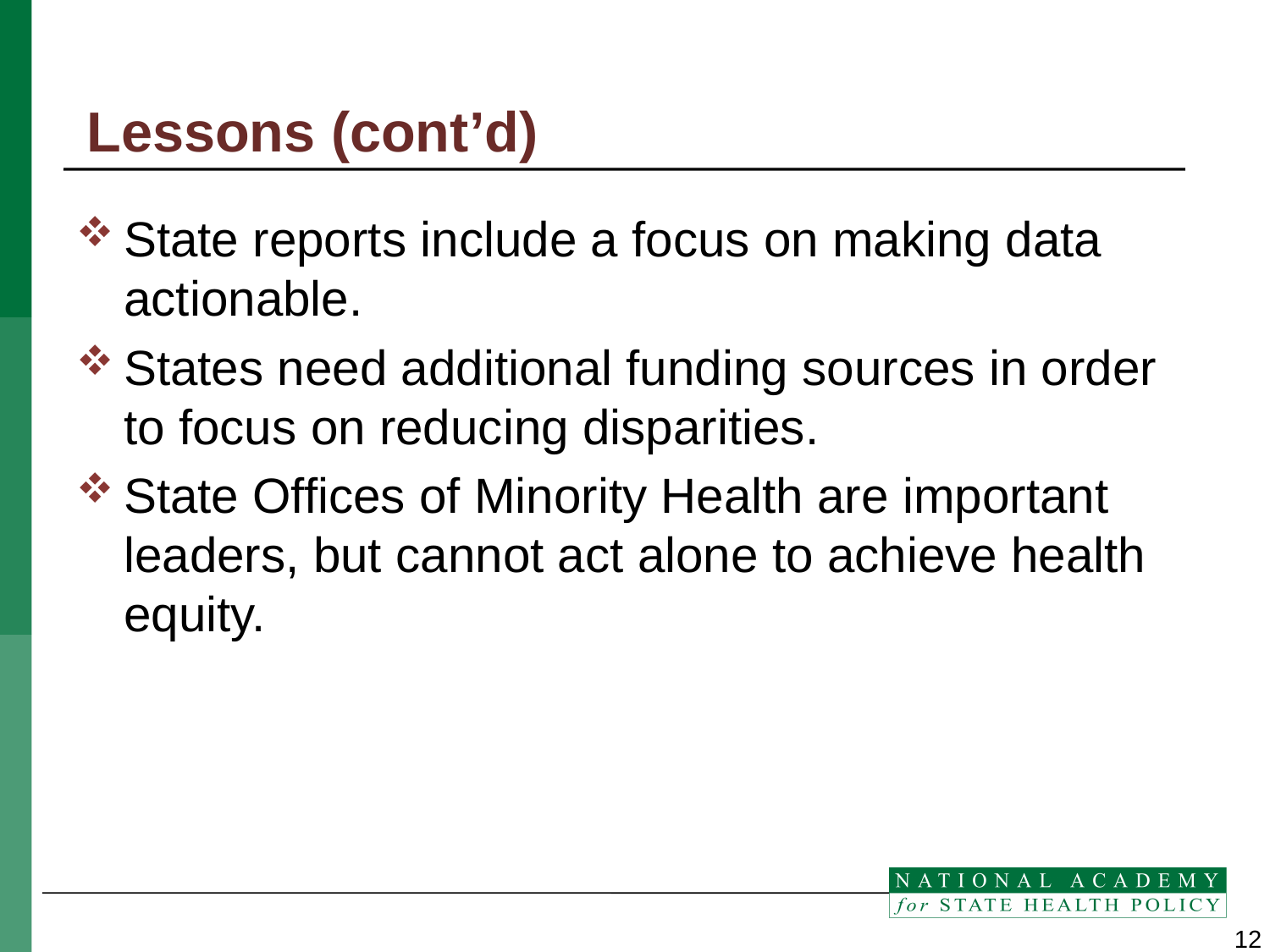

# Lessons (cont’d)
State reports include a focus on making data actionable.
States need additional funding sources in order to focus on reducing disparities.
State Offices of Minority Health are important leaders, but cannot act alone to achieve health equity.

12